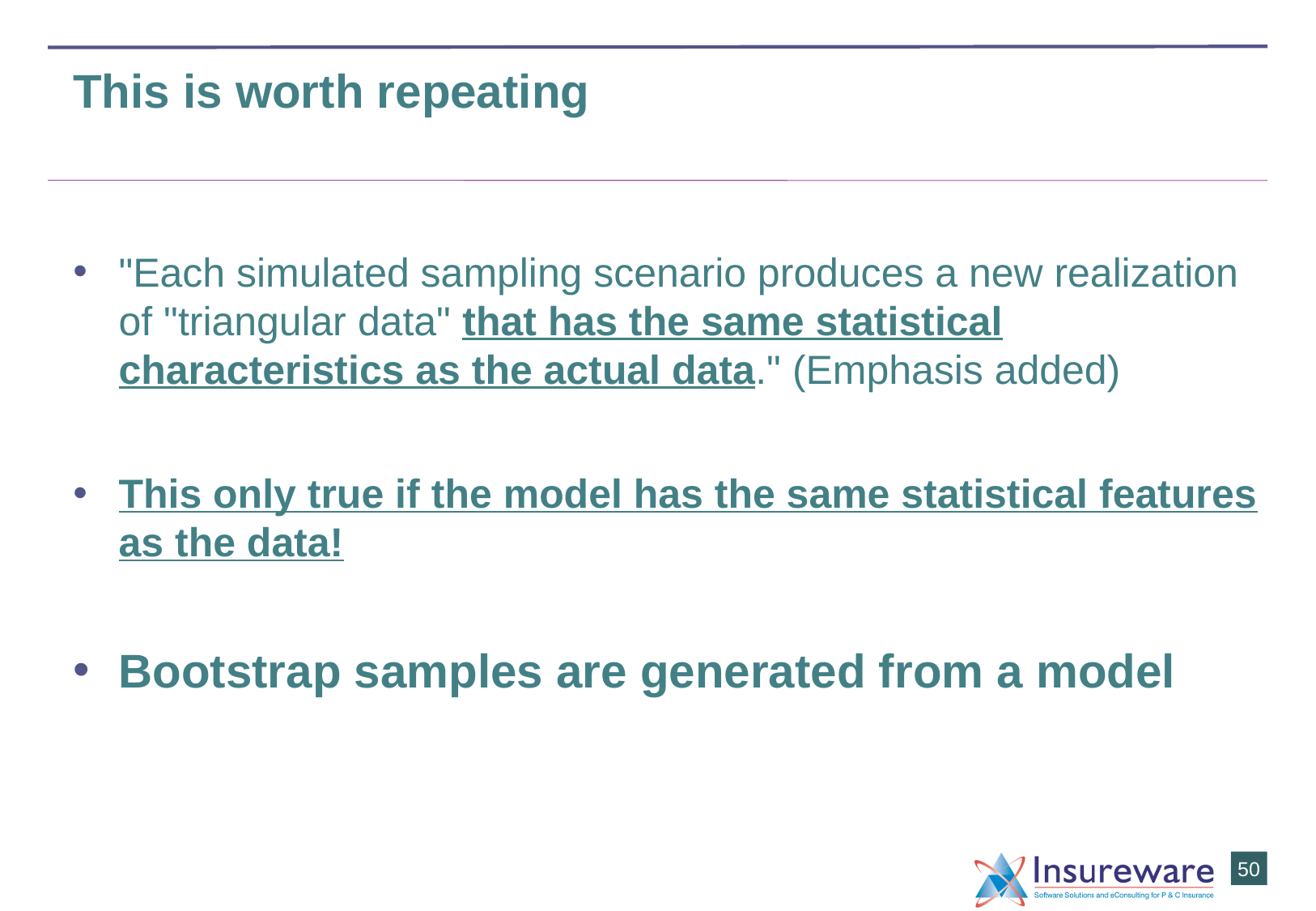

# This is worth repeating
"Each simulated sampling scenario produces a new realization of "triangular data" that has the same statistical characteristics as the actual data." (Emphasis added)

This only true if the model has the same statistical features as the data!

Bootstrap samples are generated from a model

50